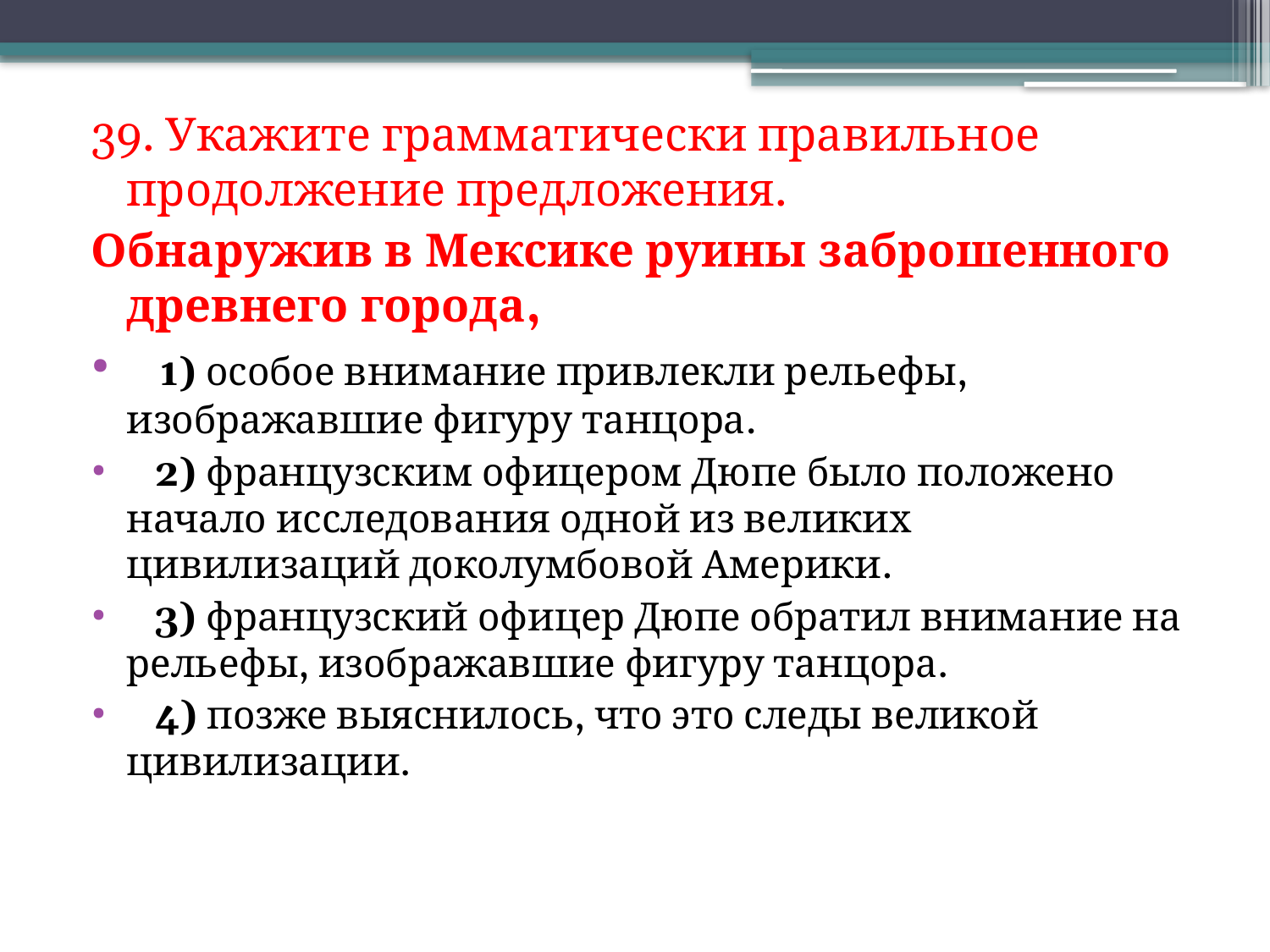

39. Укажите грамматически правильное продолжение предложения.
Обнаружив в Мексике руины заброшенного древнего города,
   1) особое внимание привлекли рельефы, изображавшие фигуру танцора.
   2) французским офицером Дюпе было положено начало исследования одной из великих цивилизаций доколумбовой Америки.
   3) французский офицер Дюпе обратил внимание на рельефы, изображавшие фигуру танцора.
   4) позже выяснилось, что это следы великой цивилизации.